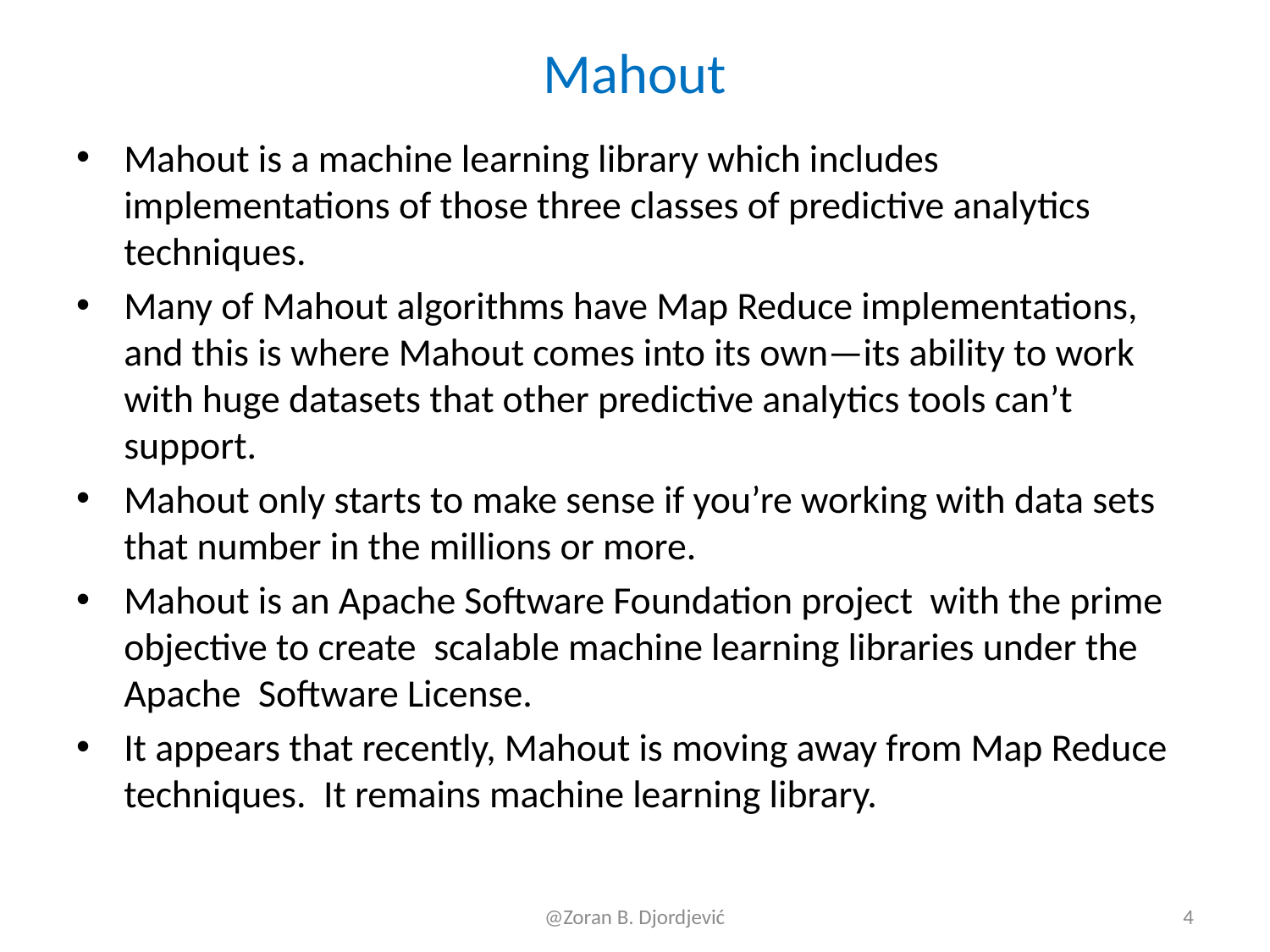

# Mahout
Mahout is a machine learning library which includes implementations of those three classes of predictive analytics techniques.
Many of Mahout algorithms have Map Reduce implementations,  and this is where Mahout comes into its own—its ability to work with huge datasets that other predictive analytics tools can’t support.
Mahout only starts to make sense if you’re working with data sets that number in the millions or more.
Mahout is an Apache Software Foundation project  with the prime objective to create  scalable machine learning libraries under the Apache  Software License.
It appears that recently, Mahout is moving away from Map Reduce techniques.  It remains machine learning library.
@Zoran B. Djordjević
4